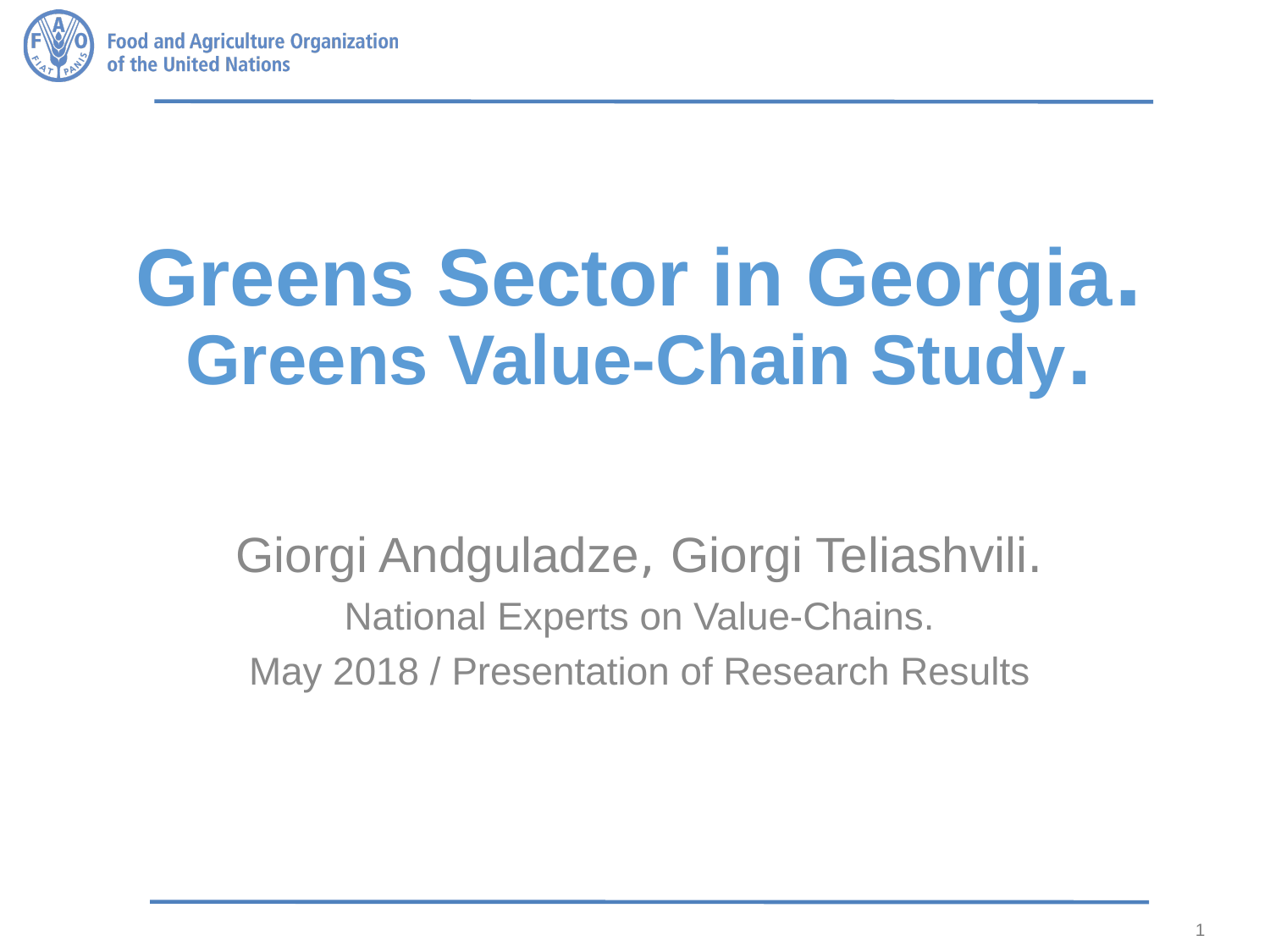

Greens Sector in Georgia.
Greens Value-Chain Study.
Giorgi Andguladze, Giorgi Teliashvili.
National Experts on Value-Chains.
May 2018 / Presentation of Research Results
1